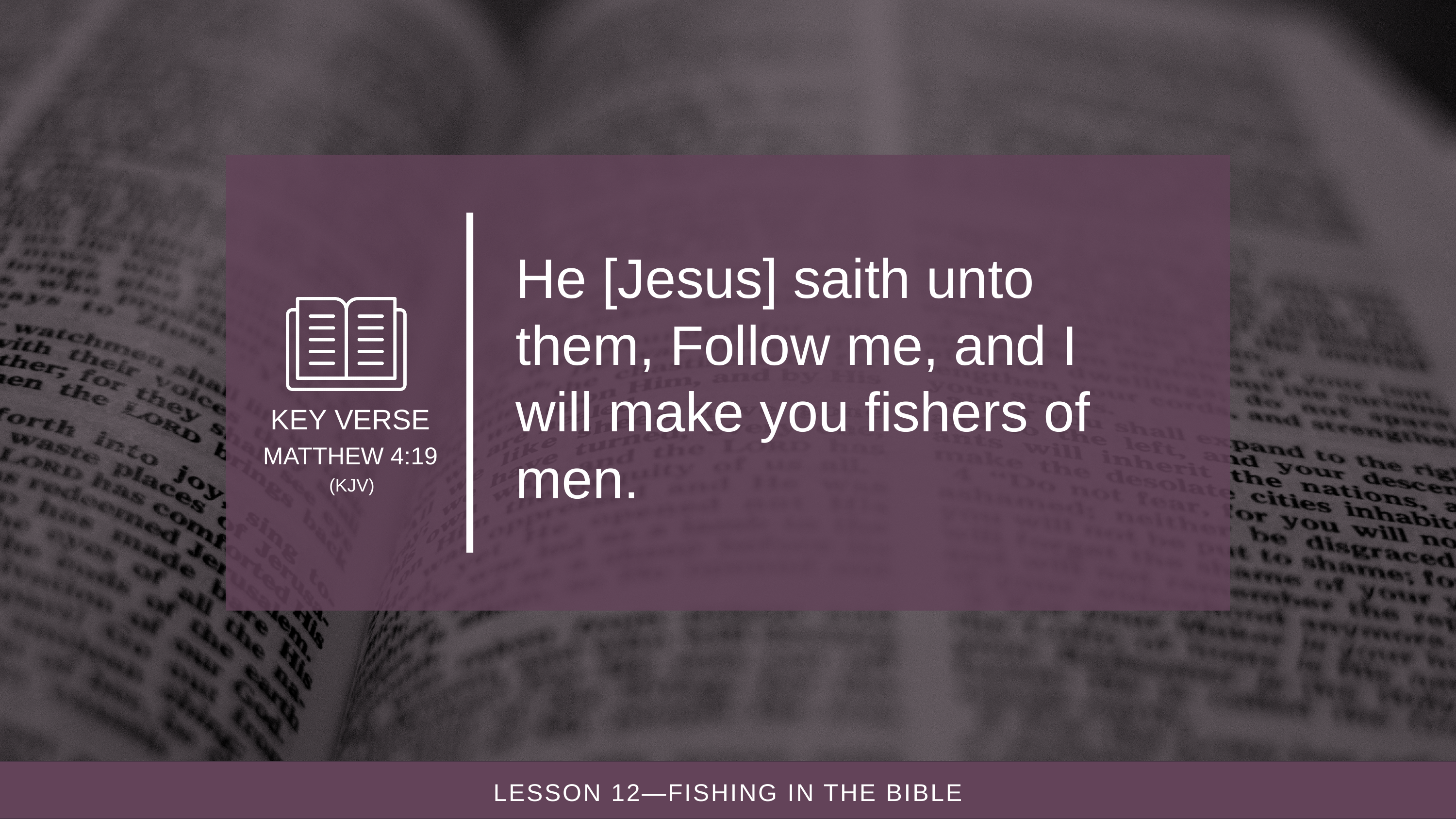

He [Jesus] saith unto them, Follow me, and I will make you fishers of men.
(KJV)